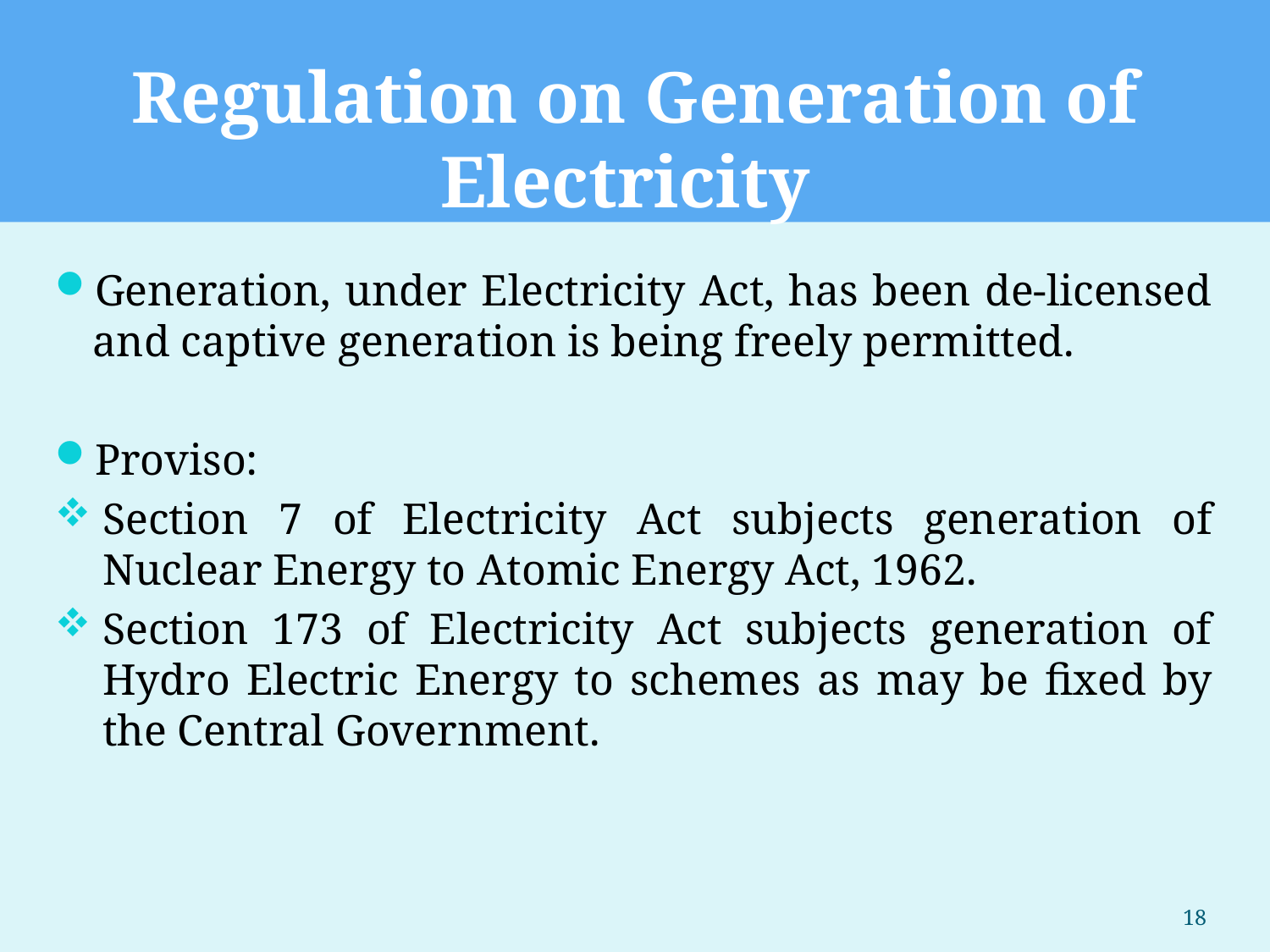

Regulation on Generation of Electricity
Generation, under Electricity Act, has been de-licensed and captive generation is being freely permitted.

Proviso:
Section 7 of Electricity Act subjects generation of Nuclear Energy to Atomic Energy Act, 1962.
Section 173 of Electricity Act subjects generation of Hydro Electric Energy to schemes as may be fixed by the Central Government.

18